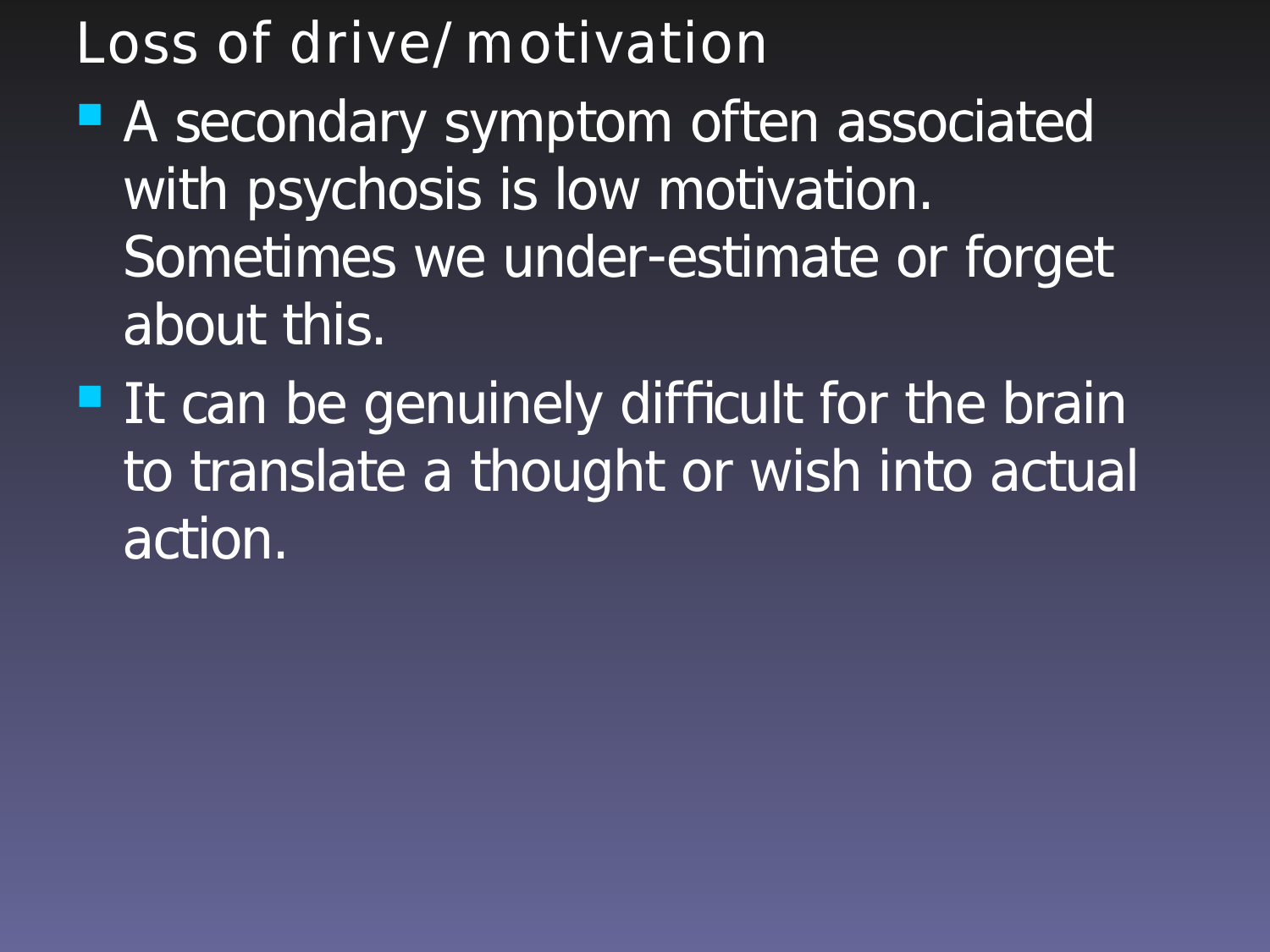

Loss of drive/motivation
A secondary symptom often associated with psychosis is low motivation. Sometimes we under-estimate or forget about this.
It can be genuinely difficult for the brain to translate a thought or wish into actual action.